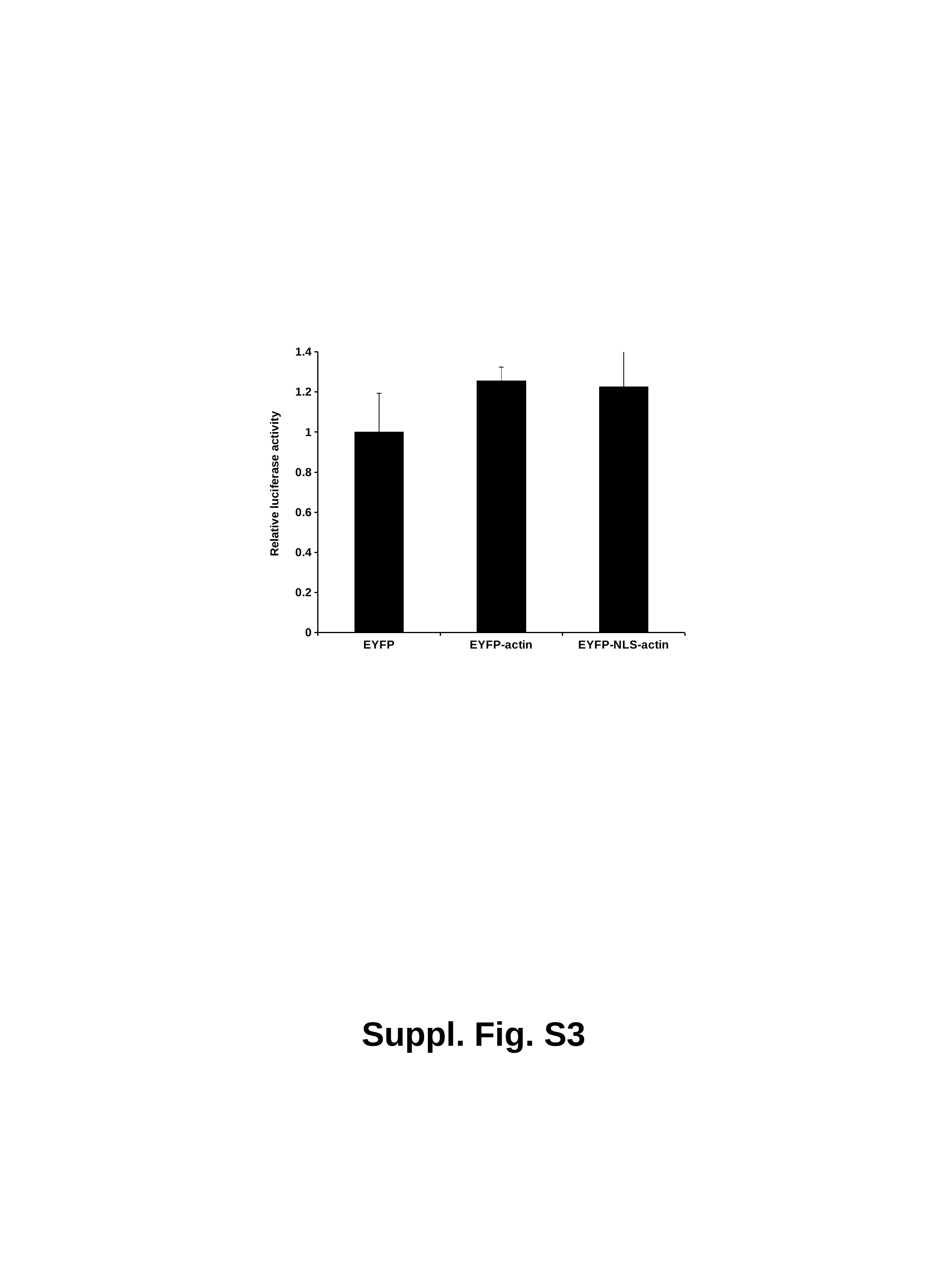

### Chart

| Category |  |
|---|---|
| EYFP | 0.9999999521255768 |
| EYFP-actin | 1.2566376832768809 |
| EYFP-NLS-actin | 1.2258107354815515 |
Relative luciferase activity
Suppl. Fig. S3